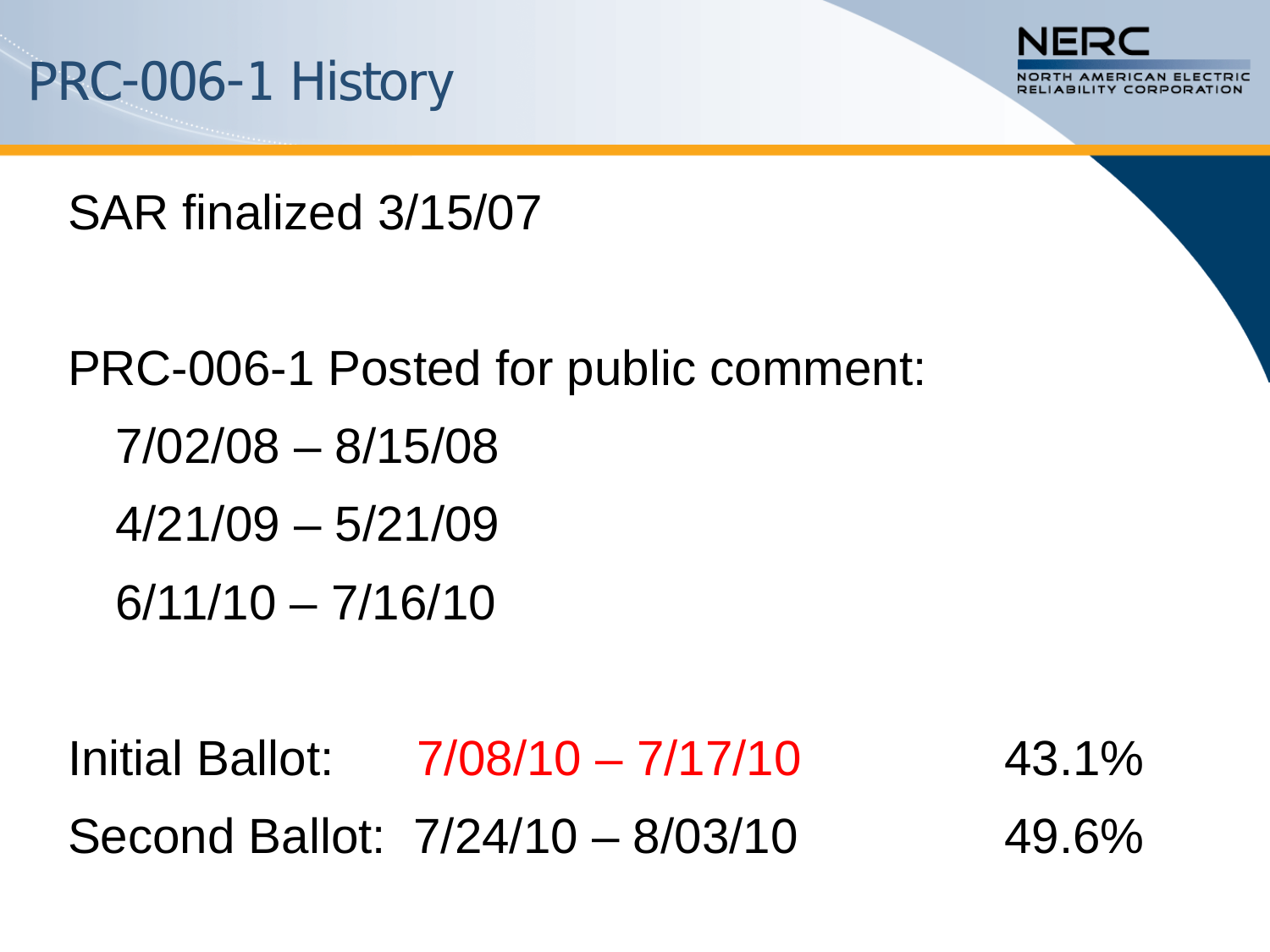

# PRC-006-1 History
SAR finalized 3/15/07

PRC-006-1 Posted for public comment:
	7/02/08 – 8/15/08
	4/21/09 – 5/21/09
	6/11/10 – 7/16/10

Initial Ballot:      7/08/10 – 7/17/10		43.1%
Second Ballot:  7/24/10 – 8/03/10		49.6%